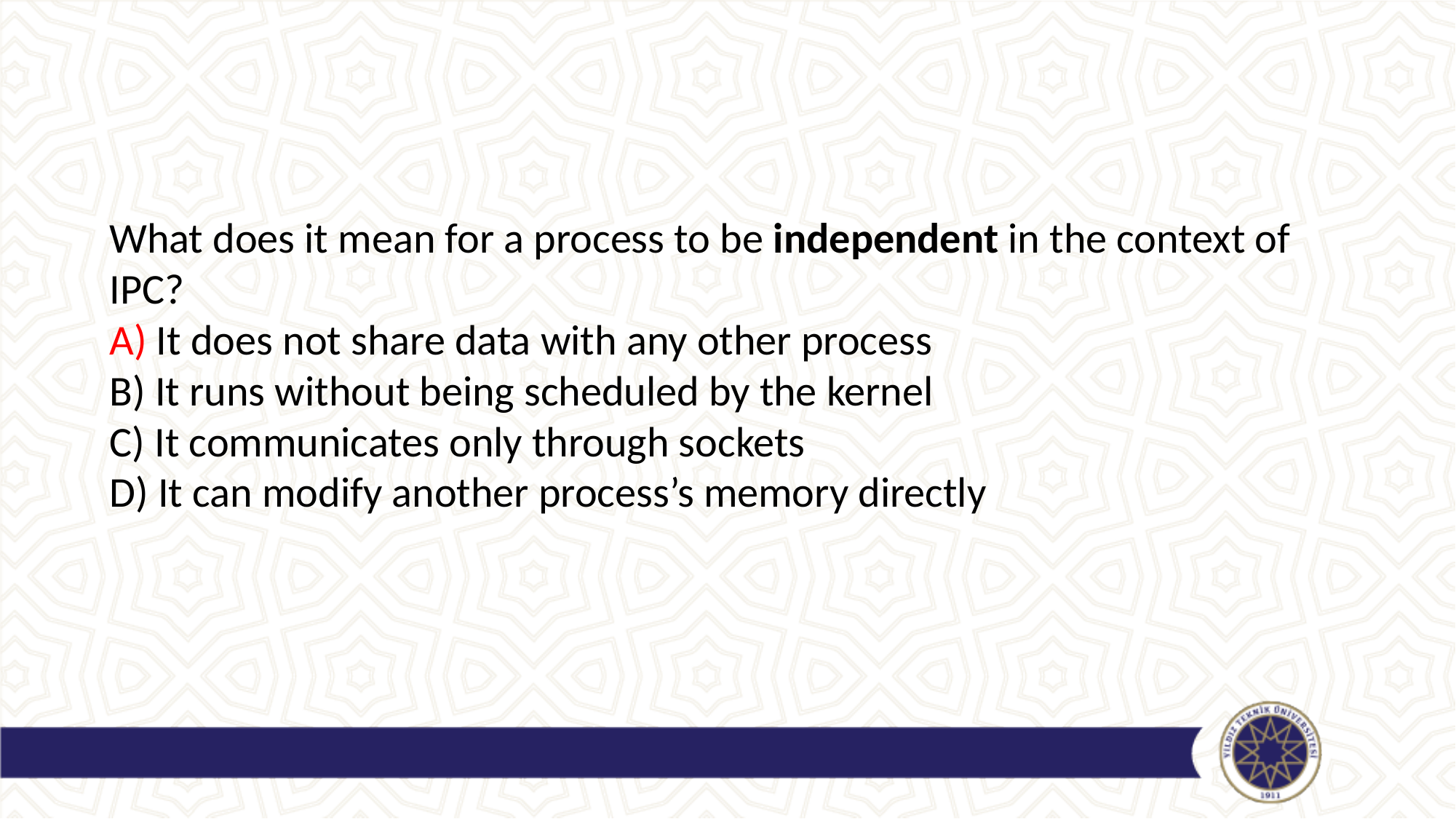

#
What does it mean for a process to be independent in the context of IPC?
A) It does not share data with any other process
B) It runs without being scheduled by the kernel
C) It communicates only through sockets
D) It can modify another process’s memory directly